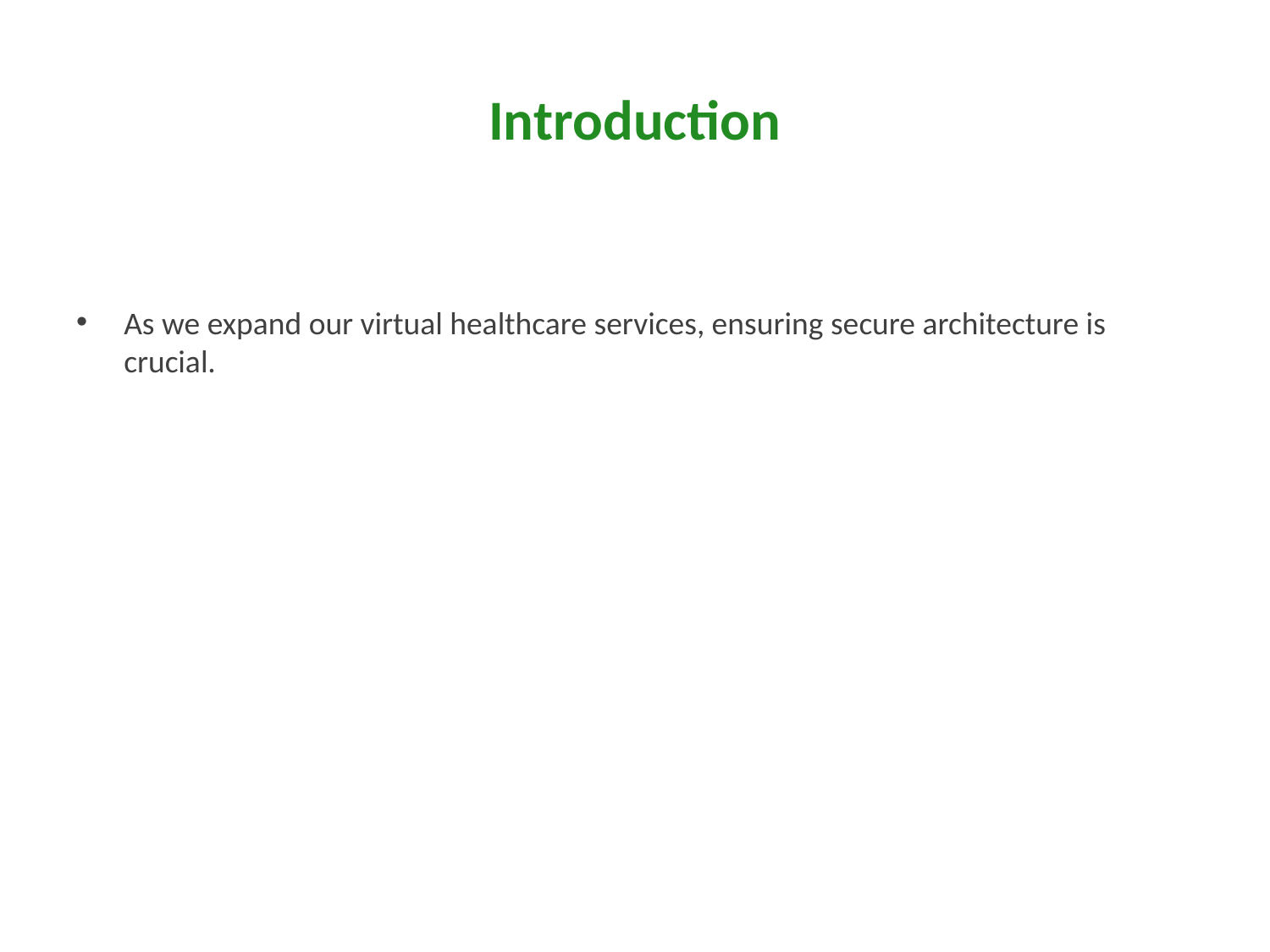

# Introduction

As we expand our virtual healthcare services, ensuring secure architecture is crucial.